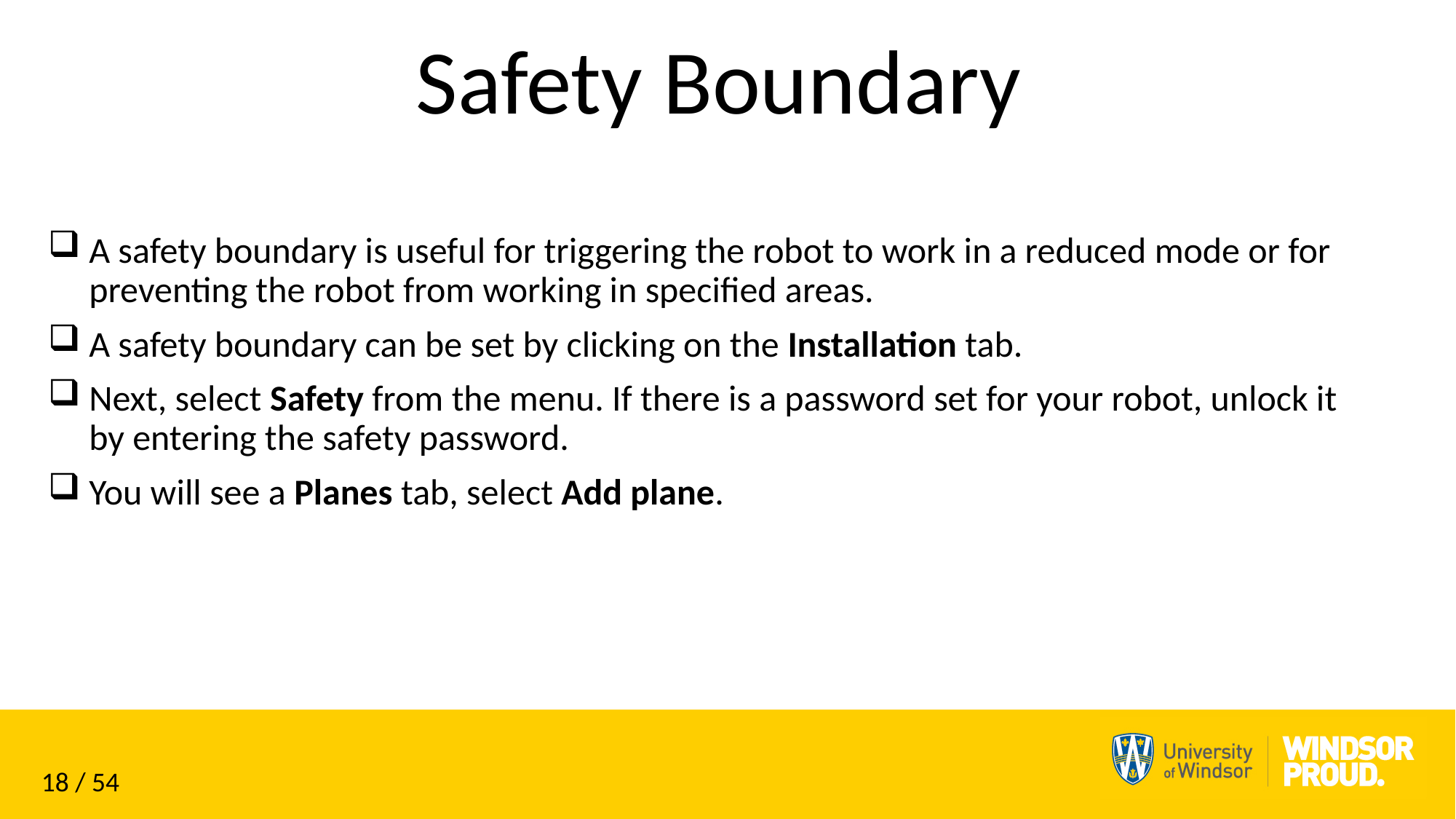

# Safety Boundary
A safety boundary is useful for triggering the robot to work in a reduced mode or for preventing the robot from working in specified areas.
A safety boundary can be set by clicking on the Installation tab.
Next, select Safety from the menu. If there is a password set for your robot, unlock it by entering the safety password.
You will see a Planes tab, select Add plane.

18